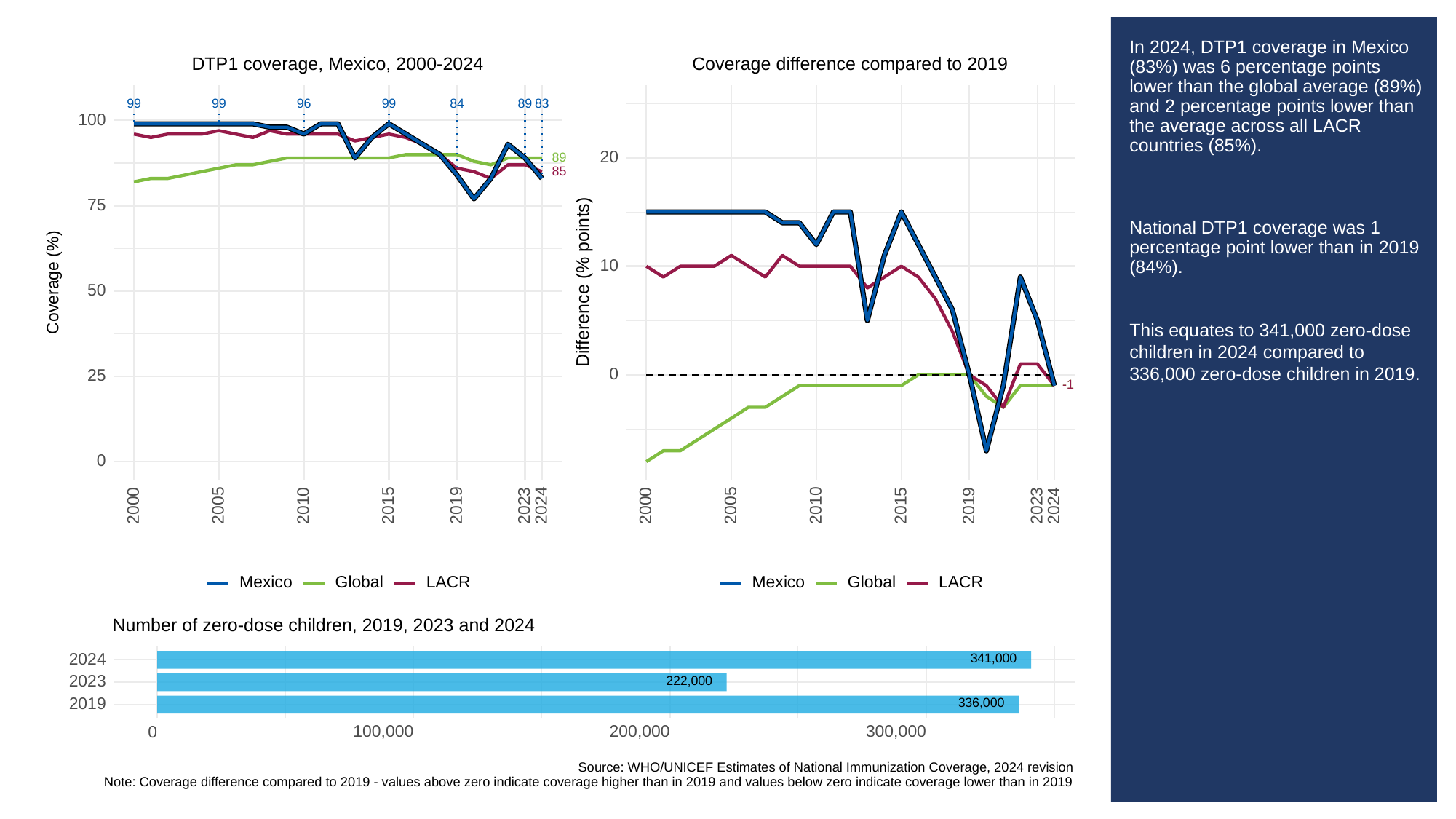

# In 2024, DTP1 coverage in Mexico (83%) was 6 percentage points lower than the global average (89%) and 2 percentage points lower than the average across all LACR countries (85%).

National DTP1 coverage was 1 percentage point lower than in 2019 (84%).

This equates to 341,000 zero-dose children in 2024 compared to 336,000 zero-dose children in 2019.

Coverage difference compared to 2019
DTP1 coverage, Mexico, 2000-2024

83
99
99
96
99
84
89

100

20
89

85
75

10

Difference (% points)
Coverage (%)
50

0
25

-1
-1

0

2023
2023
2000
2005
2010
2015
2019
2024
2000
2005
2010
2015
2019
2024
Global
LACR
Global
LACR
Mexico
Mexico

Number of zero-dose children, 2019, 2023 and 2024

341,000
2024

222,000
2023

336,000
2019

100,000
200,000
300,000
0
Source: WHO/UNICEF Estimates of National Immunization Coverage, 2024 revision
Note: Coverage difference compared to 2019 - values above zero indicate coverage higher than in 2019 and values below zero indicate coverage lower than in 2019